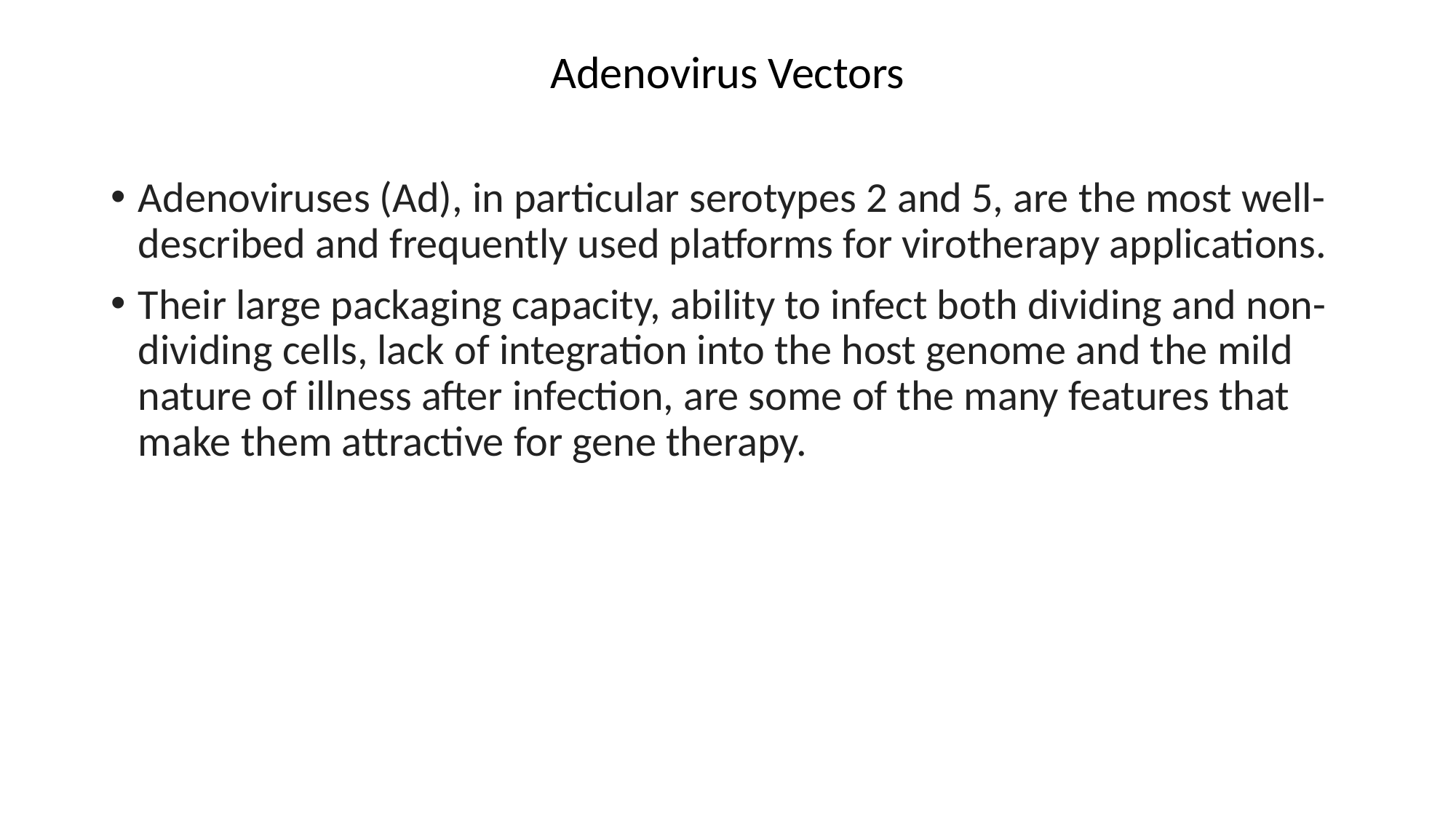

# Adenovirus Vectors
Adenoviruses (Ad), in particular serotypes 2 and 5, are the most well-described and frequently used platforms for virotherapy applications.
Their large packaging capacity, ability to infect both dividing and non-dividing cells, lack of integration into the host genome and the mild nature of illness after infection, are some of the many features that make them attractive for gene therapy.